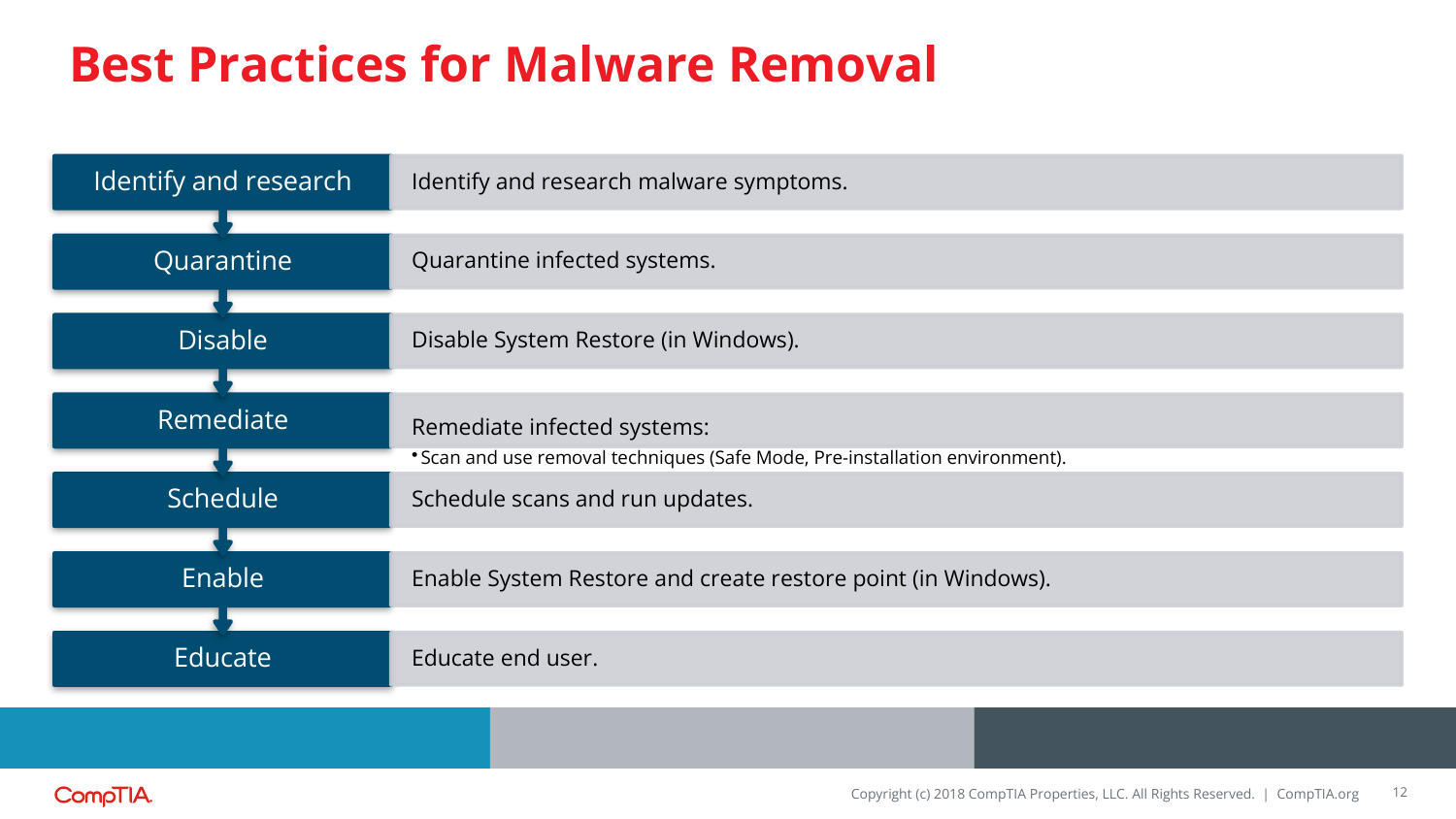

# Best Practices for Malware Removal
Educate
Educate end user.
Enable
Enable System Restore and create restore point (in Windows).
Schedule
Schedule scans and run updates.
Remediate
Remediate infected systems:
Scan and use removal techniques (Safe Mode, Pre-installation environment).
Disable
Disable System Restore (in Windows).
Quarantine
Quarantine infected systems.
Identify and research
Identify and research malware symptoms.
12